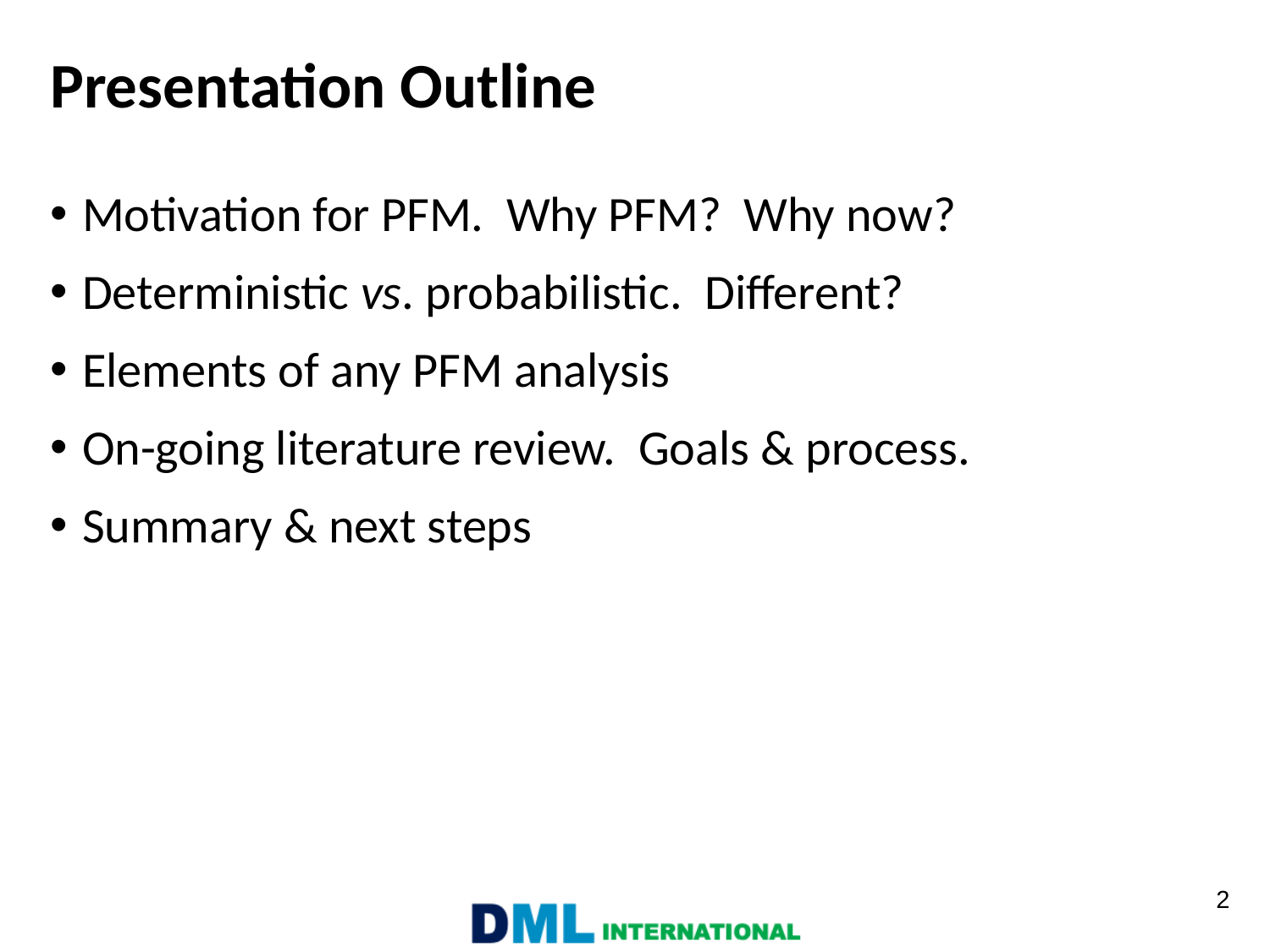

# Presentation Outline
Motivation for PFM.  Why PFM?  Why now?
Deterministic vs. probabilistic.  Different?
Elements of any PFM analysis
On-going literature review.  Goals & process.
Summary & next steps